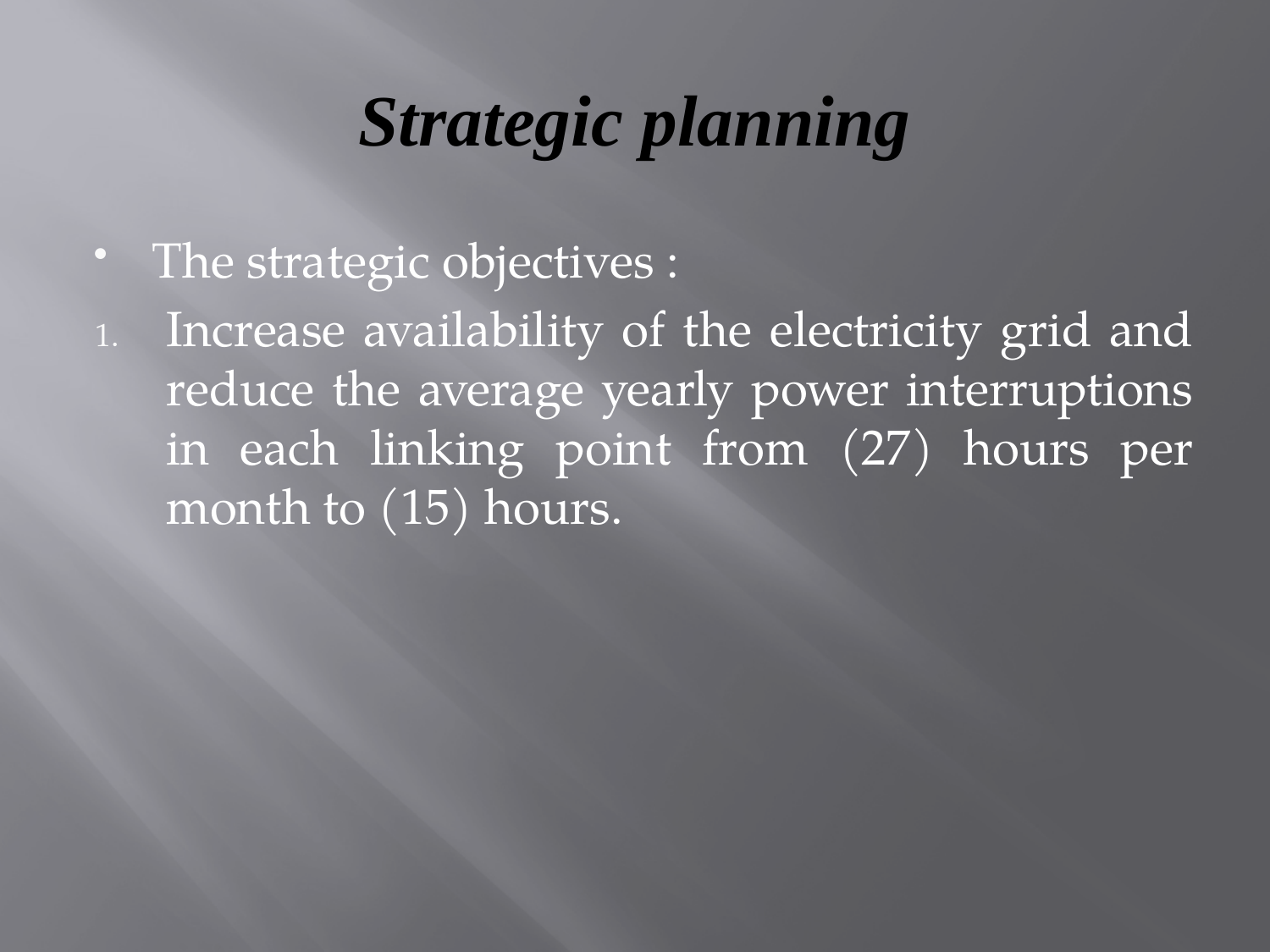

# Strategic planning
The strategic objectives :
Increase availability of the electricity grid and reduce the average yearly power interruptions in each linking point from (27) hours per month to (15) hours.